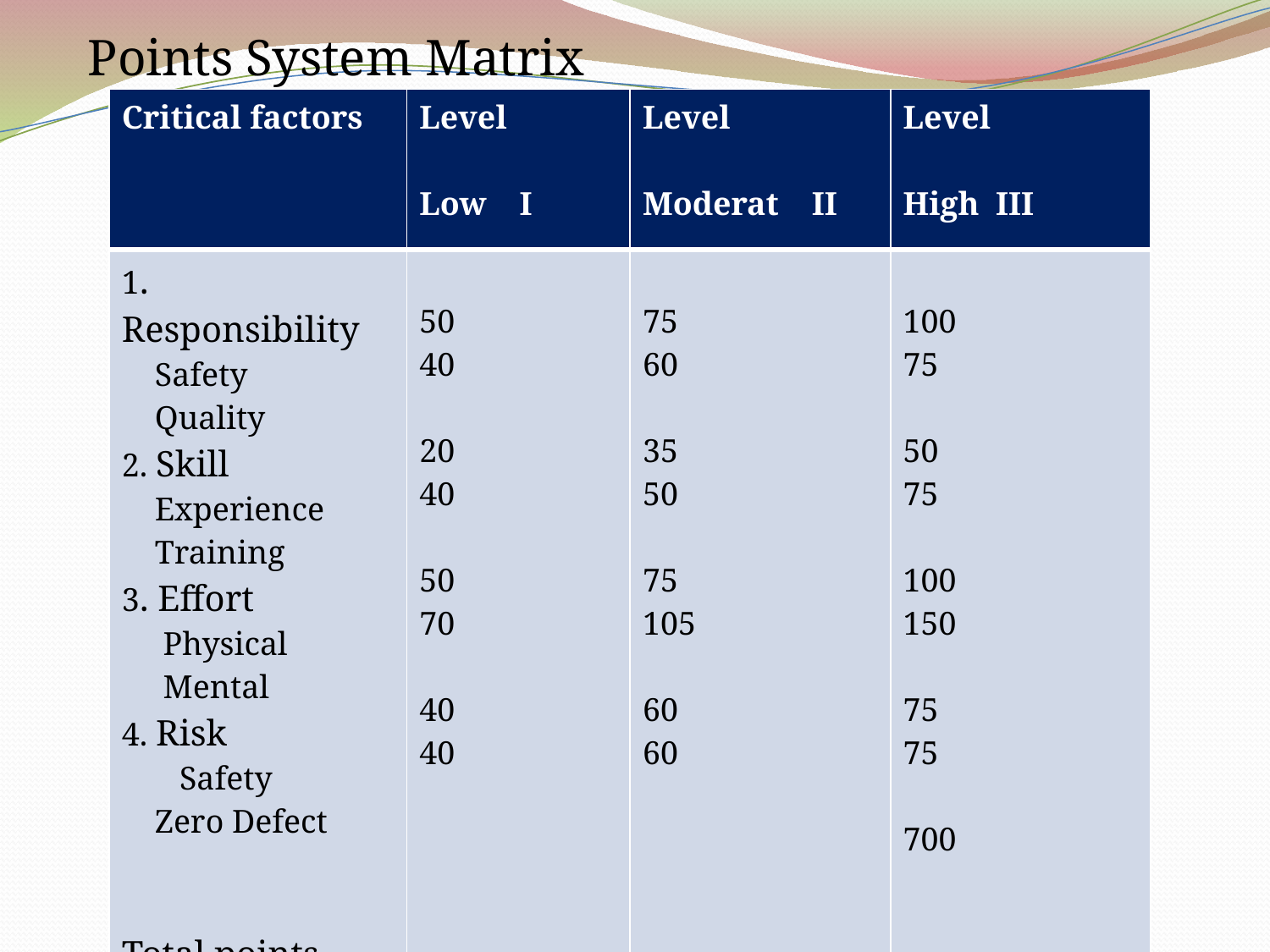

Points System Matrix
| Critical factors | Level Low I | Level Moderat II | Level High III |
| --- | --- | --- | --- |
| 1. Responsibility Safety Quality 2. Skill Experience Training 3. Effort Physical Mental 4. Risk Safety Zero Defect Total points | 50 40 20 40 50 70 40 40 | 75 60 35 50 75 105 60 60 | 100 75 50 75 100 150 75 75 700 |